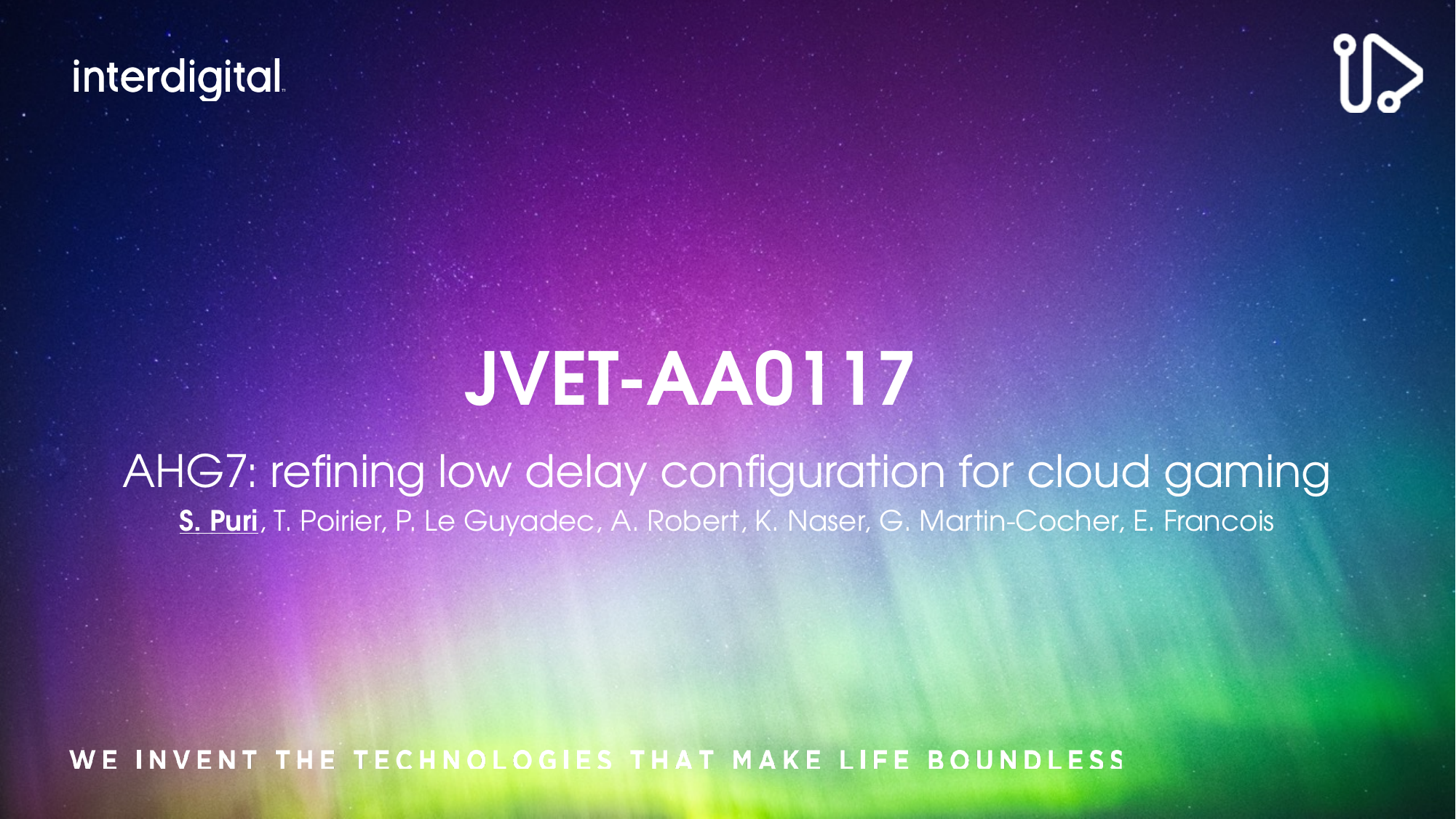

# JVET-AA0117
AHG7: refining low delay configuration for cloud gaming
S. Puri, T. Poirier, P. Le Guyadec, A. Robert, K. Naser, G. Martin-Cocher, E. Francois